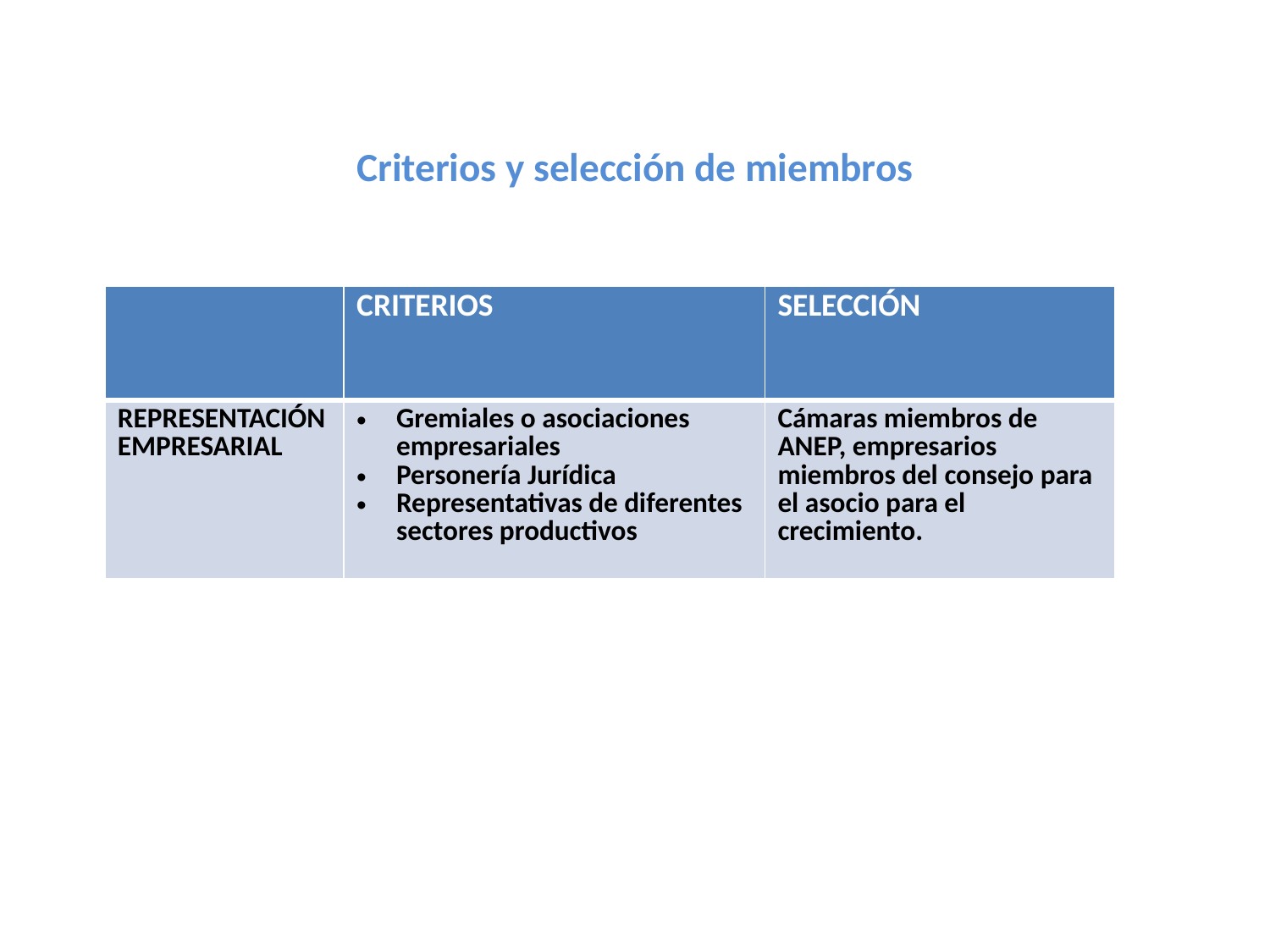

# Criterios y selección de miembros
|  | CRITERIOS | SELECCIÓN |
| --- | --- | --- |
| REPRESENTACIÓN EMPRESARIAL | Gremiales o asociaciones empresariales Personería Jurídica Representativas de diferentes sectores productivos | Cámaras miembros de ANEP, empresarios miembros del consejo para el asocio para el crecimiento. |